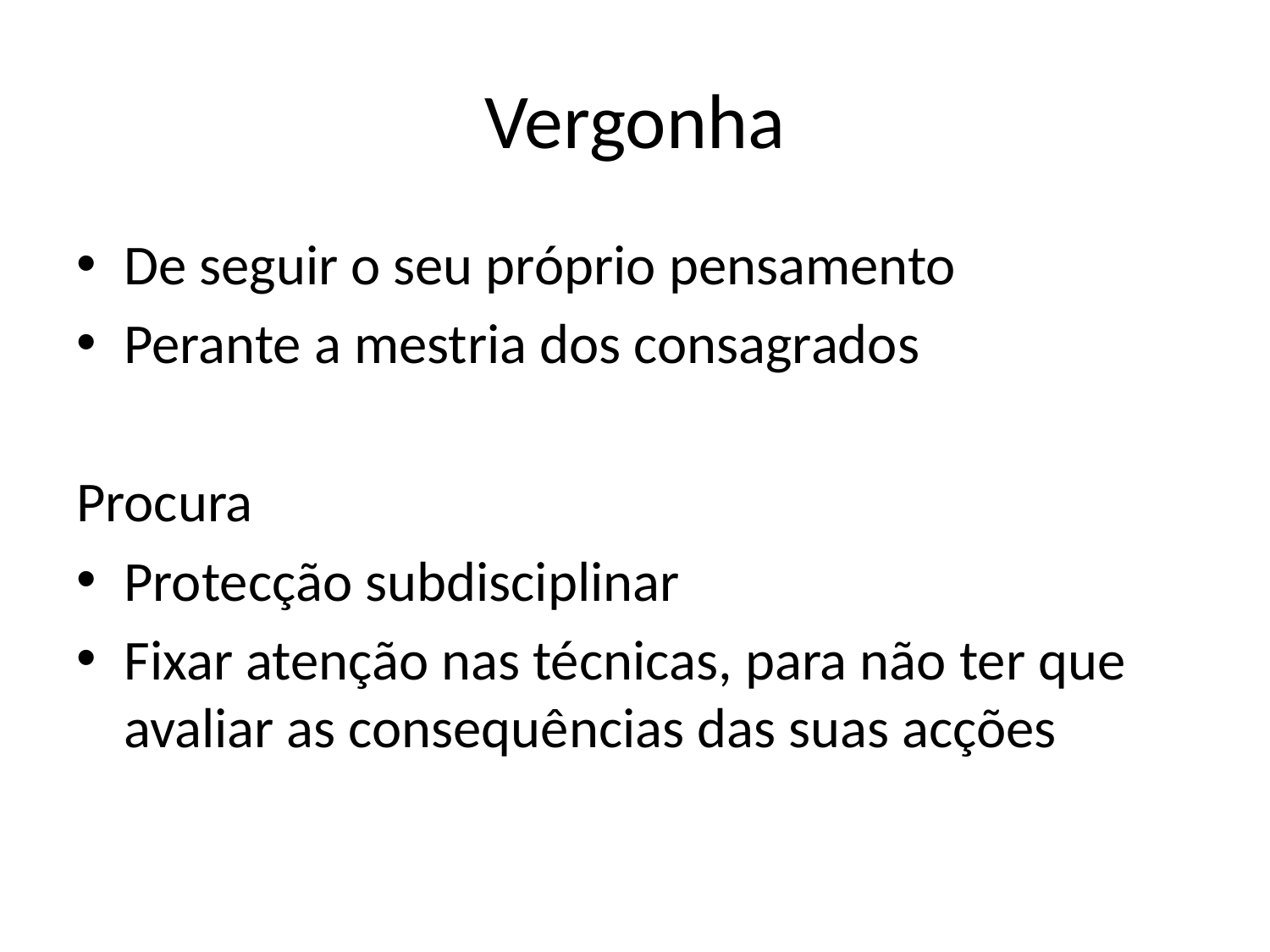

# Vergonha
De seguir o seu próprio pensamento
Perante a mestria dos consagrados

Procura
Protecção subdisciplinar
Fixar atenção nas técnicas, para não ter que avaliar as consequências das suas acções